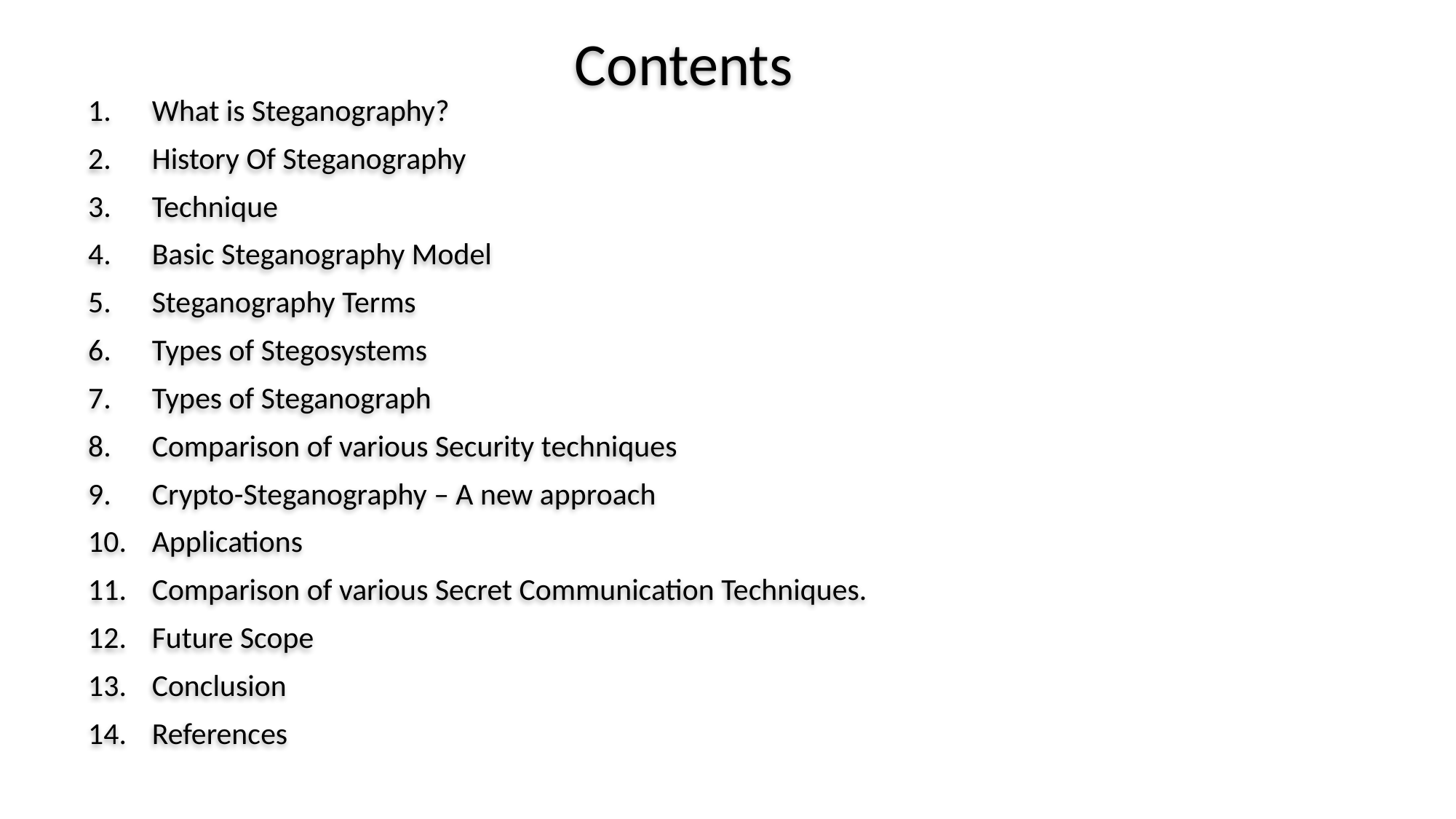

# Contents
What is Steganography?
History Of Steganography
Technique
Basic Steganography Model
Steganography Terms
Types of Stegosystems
Types of Steganograph
Comparison of various Security techniques
Crypto-Steganography – A new approach
Applications
Comparison of various Secret Communication Techniques.
Future Scope
Conclusion
References